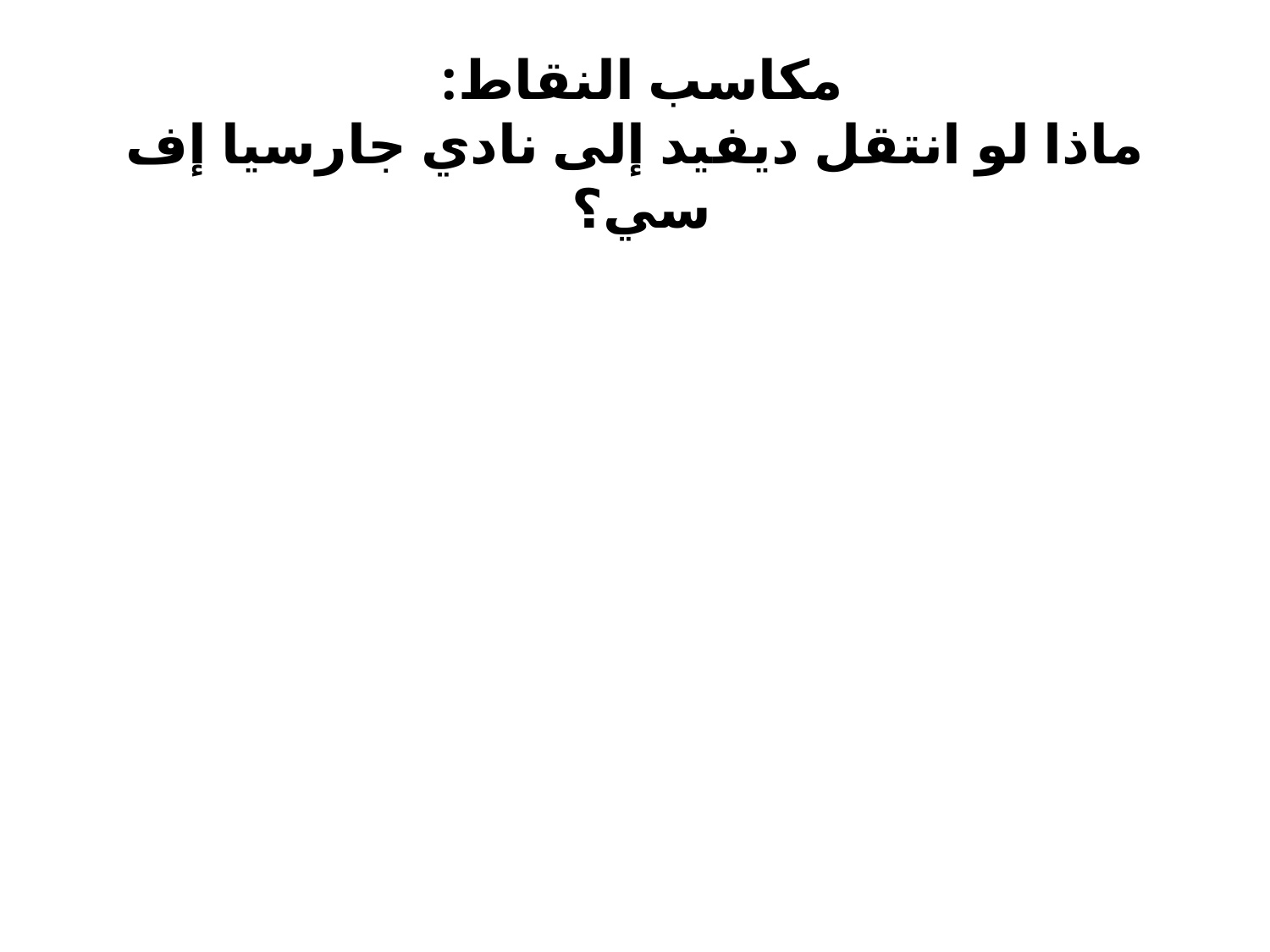

# مكاسب النقاط: ماذا لو انتقل ديفيد إلى نادي جارسيا إف سي؟